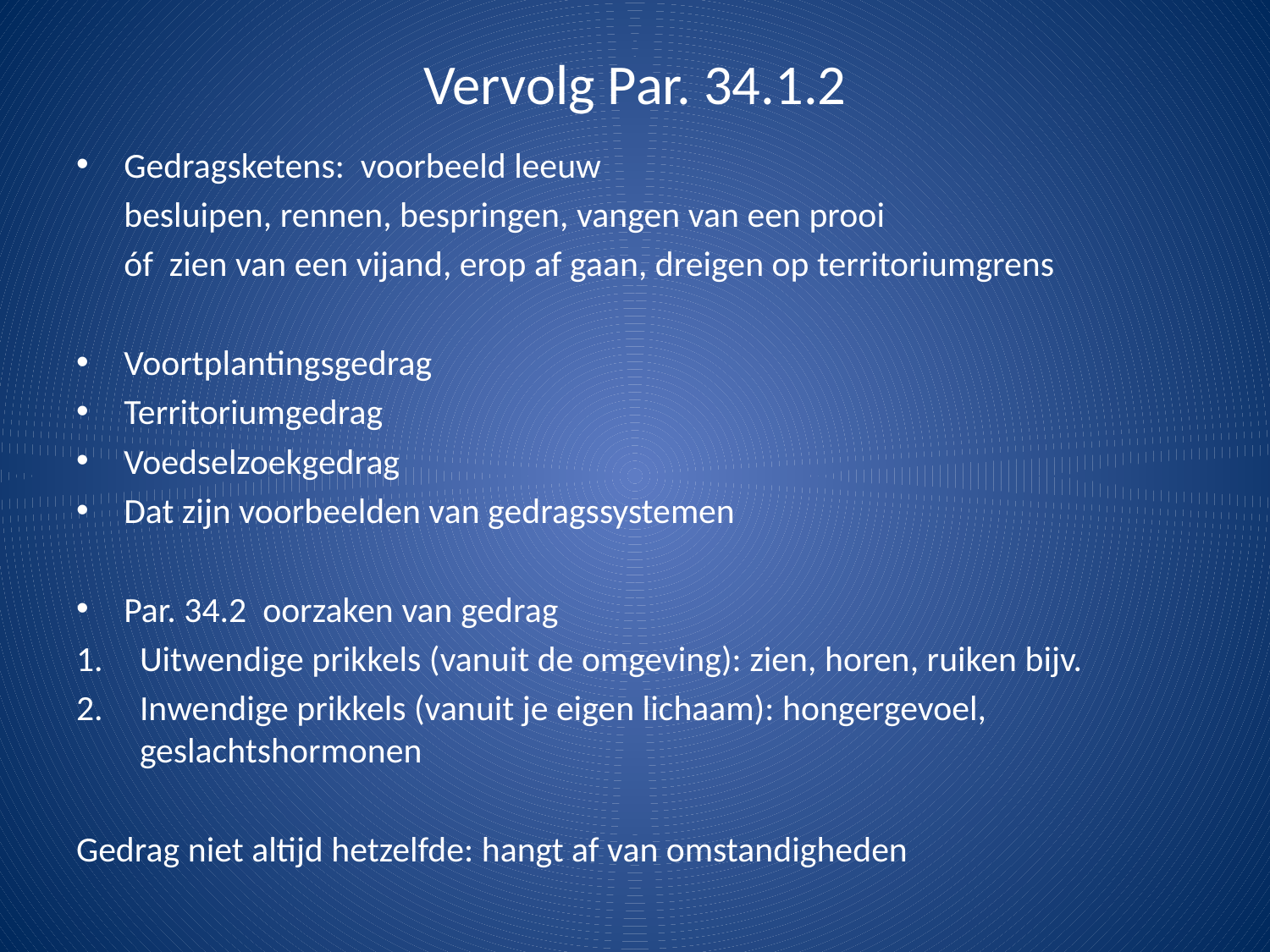

# Vervolg Par. 34.1.2
Gedragsketens:  voorbeeld leeuw
	besluipen, rennen, bespringen, vangen van een prooi
	óf  zien van een vijand, erop af gaan, dreigen op territoriumgrens

Voortplantingsgedrag
Territoriumgedrag
Voedselzoekgedrag
Dat zijn voorbeelden van gedragssystemen

Par. 34.2  oorzaken van gedrag
Uitwendige prikkels (vanuit de omgeving): zien, horen, ruiken bijv.
Inwendige prikkels (vanuit je eigen lichaam): hongergevoel, geslachtshormonen

Gedrag niet altijd hetzelfde: hangt af van omstandigheden